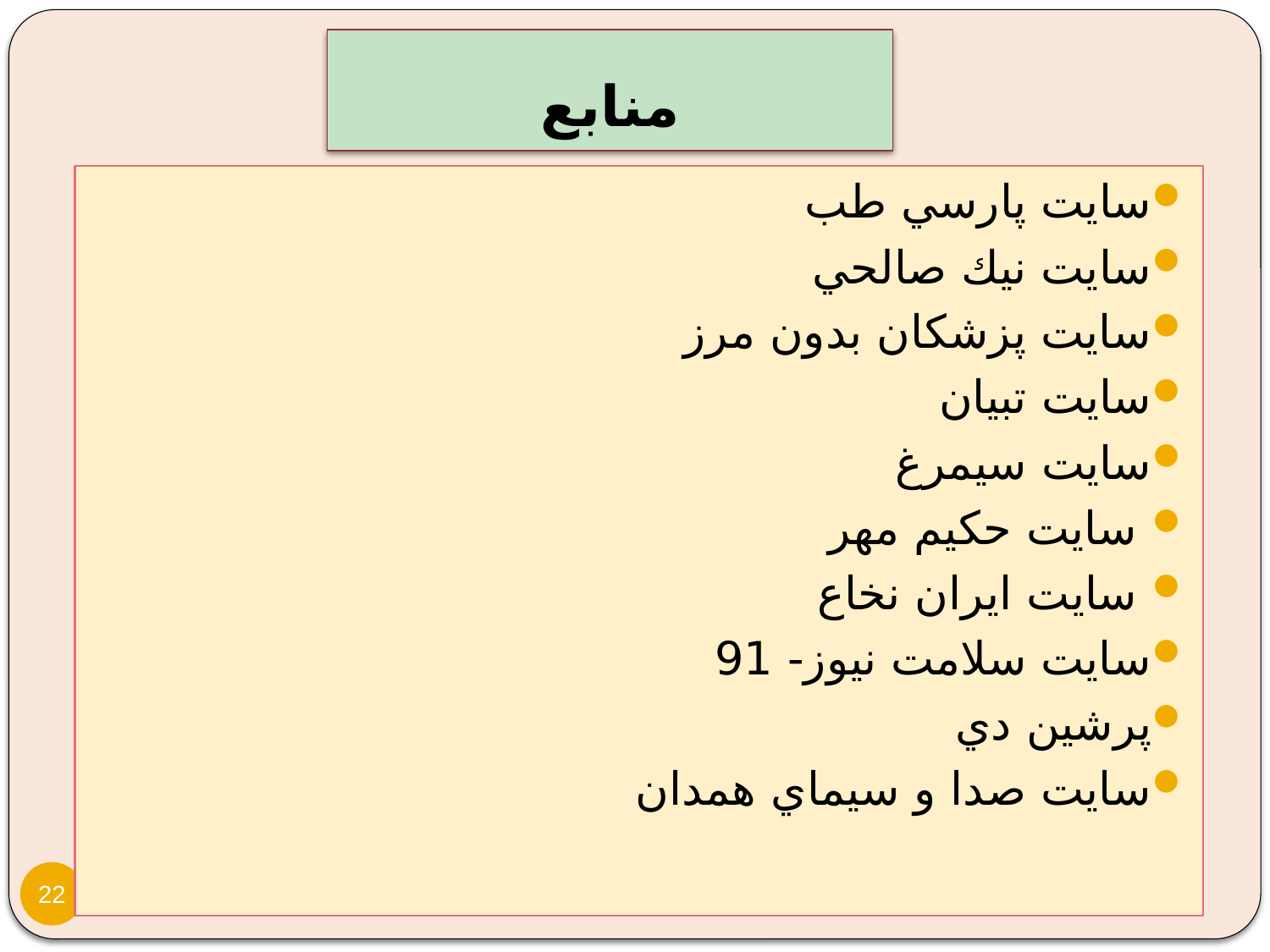

# منابع
سايت پارسي طب
سايت نيك صالحي
سايت پزشكان بدون مرز
سايت تبيان
سايت سيمرغ
 سايت حكيم مهر
 سايت ايران نخاع
سايت سلامت نيوز- 91
پرشين دي
سايت صدا و سيماي همدان
22